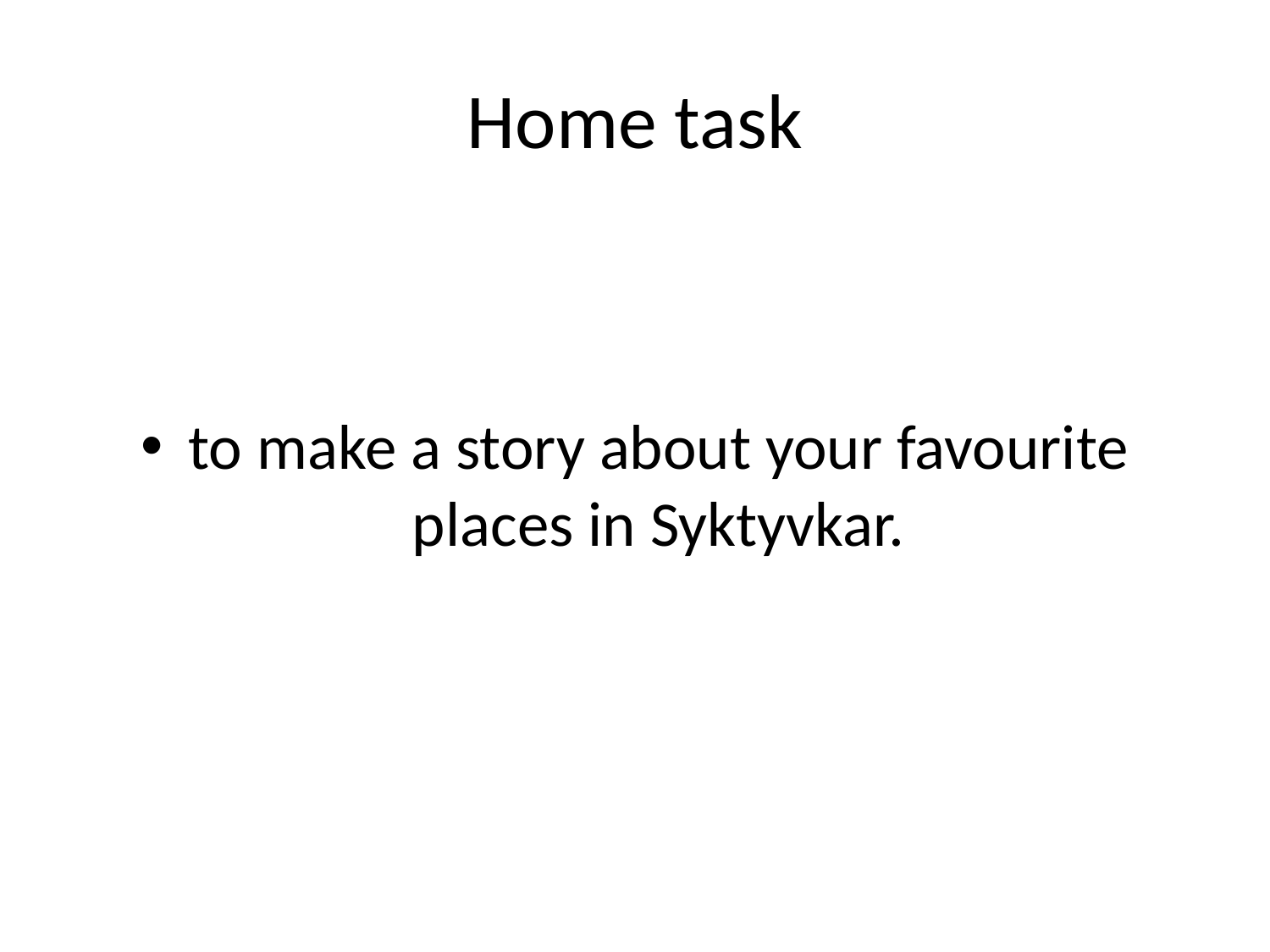

# Home task

to make a story about your favourite places in Syktyvkar.